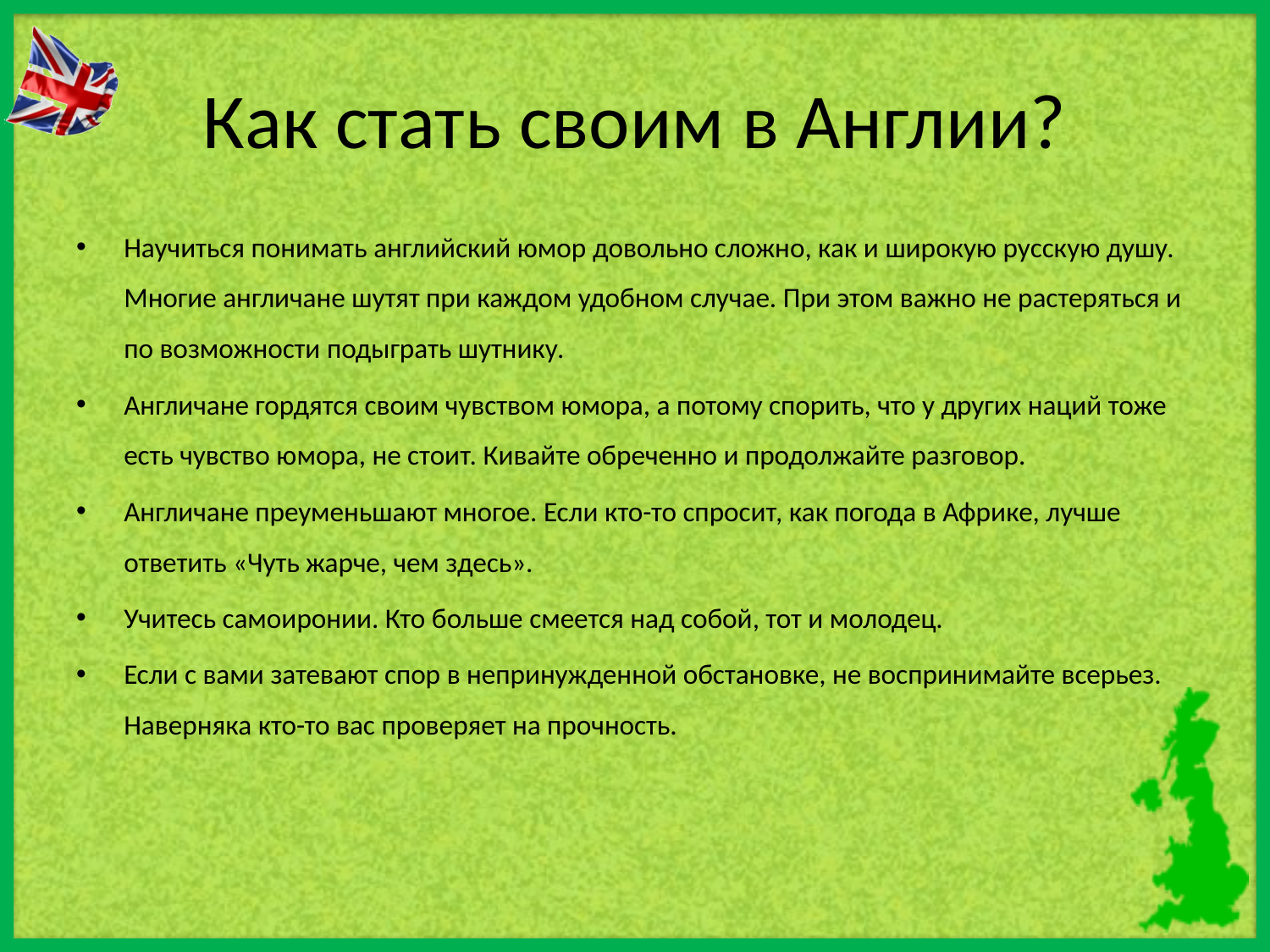

# Как стать своим в Англии?
Научиться понимать английский юмор довольно сложно, как и широкую русскую душу. Многие англичане шутят при каждом удобном случае. При этом важно не растеряться и по возможности подыграть шутнику.
Англичане гордятся своим чувством юмора, а потому спорить, что у других наций тоже есть чувство юмора, не стоит. Кивайте обреченно и продолжайте разговор.
Англичане преуменьшают многое. Если кто-то спросит, как погода в Африке, лучше ответить «Чуть жарче, чем здесь».
Учитесь самоиронии. Кто больше смеется над собой, тот и молодец.
Если с вами затевают спор в непринужденной обстановке, не воспринимайте всерьез. Наверняка кто-то вас проверяет на прочность.